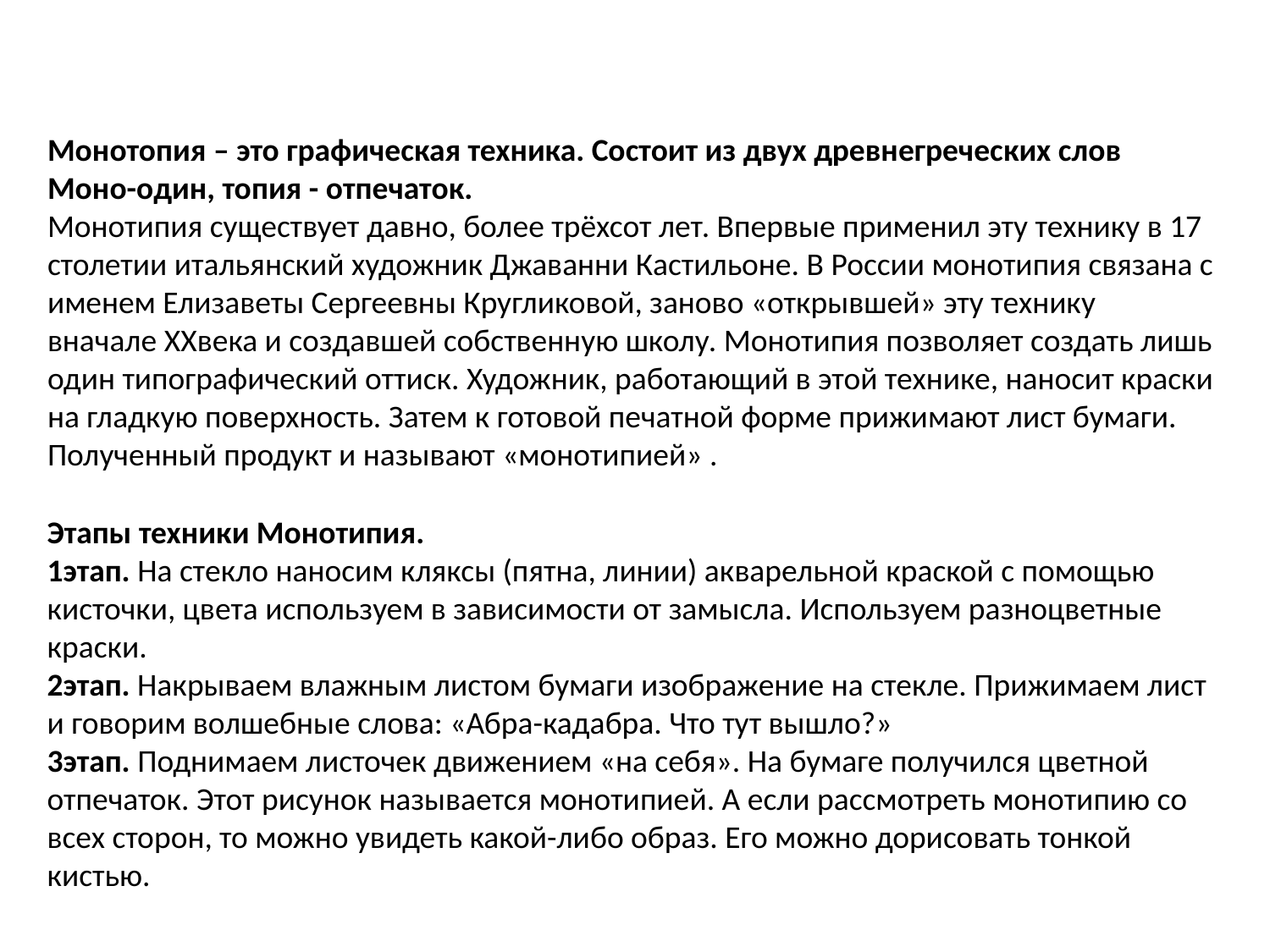

Монотопия – это графическая техника. Состоит из двух древнегреческих слов
Моно-один, топия - отпечаток.
Монотипия существует давно, более трёхсот лет. Впервые применил эту технику в 17 столетии итальянский художник Джаванни Кастильоне. В России монотипия связана с именем Елизаветы Сергеевны Кругликовой, заново «открывшей» эту технику вначале XXвека и создавшей собственную школу. Монотипия позволяет создать лишь один типографический оттиск. Художник, работающий в этой технике, наносит краски на гладкую поверхность. Затем к готовой печатной форме прижимают лист бумаги. Полученный продукт и называют «монотипией» .

Этапы техники Монотипия.
1этап. На стекло наносим кляксы (пятна, линии) акварельной краской с помощью кисточки, цвета используем в зависимости от замысла. Используем разноцветные краски.
2этап. Накрываем влажным листом бумаги изображение на стекле. Прижимаем лист и говорим волшебные слова: «Абра-кадабра. Что тут вышло?»
3этап. Поднимаем листочек движением «на себя». На бумаге получился цветной отпечаток. Этот рисунок называется монотипией. А если рассмотреть монотипию со всех сторон, то можно увидеть какой-либо образ. Его можно дорисовать тонкой кистью.